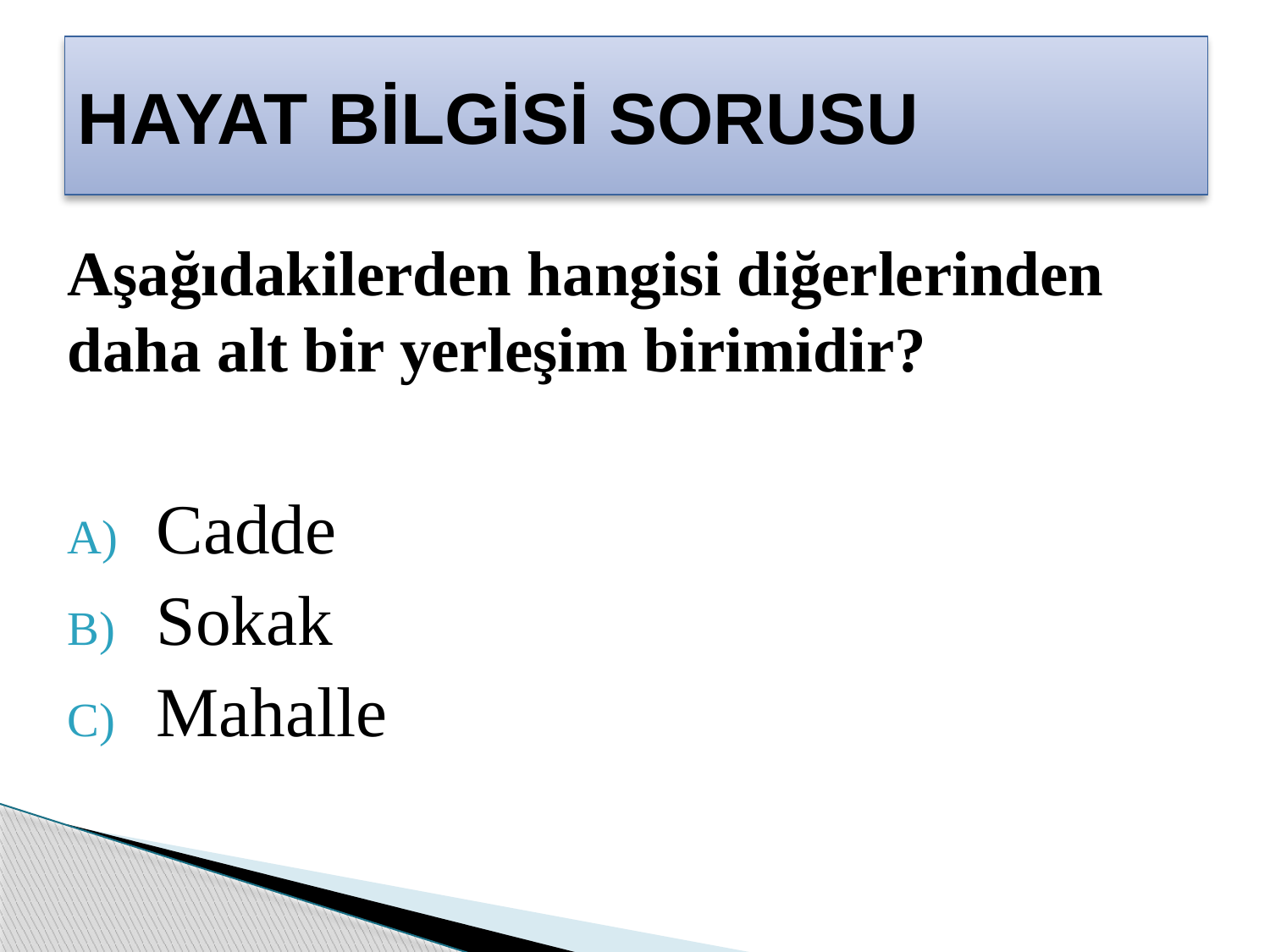

# HAYAT BİLGİSİ SORUSU
Aşağıdakilerden hangisi diğerlerinden daha alt bir yerleşim birimidir?

 Cadde
 Sokak
 Mahalle